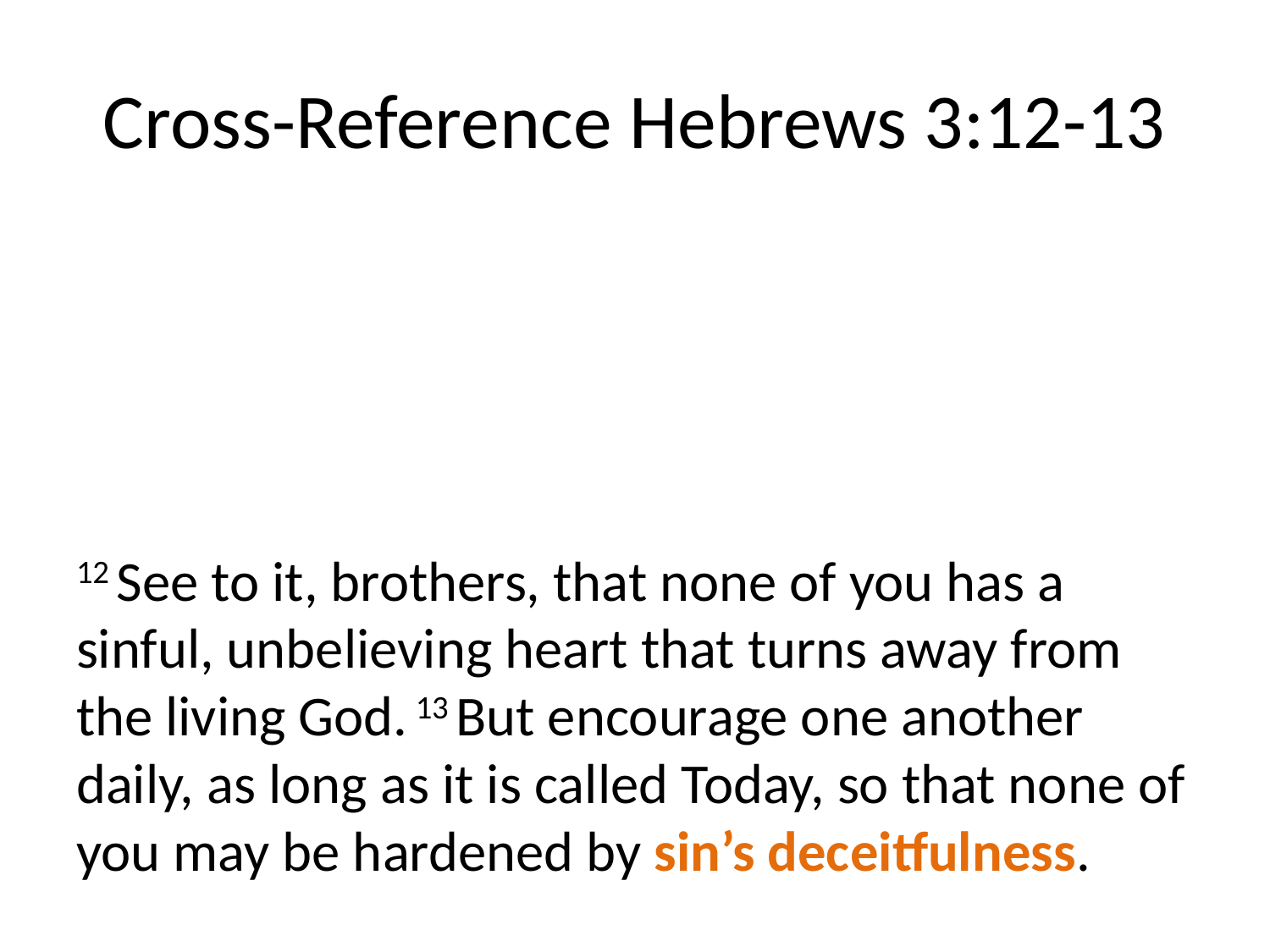

# Cross-Reference Hebrews 3:12-13

12 See to it, brothers, that none of you has a sinful, unbelieving heart that turns away from the living God. 13 But encourage one another daily, as long as it is called Today, so that none of you may be hardened by sin’s deceitfulness.